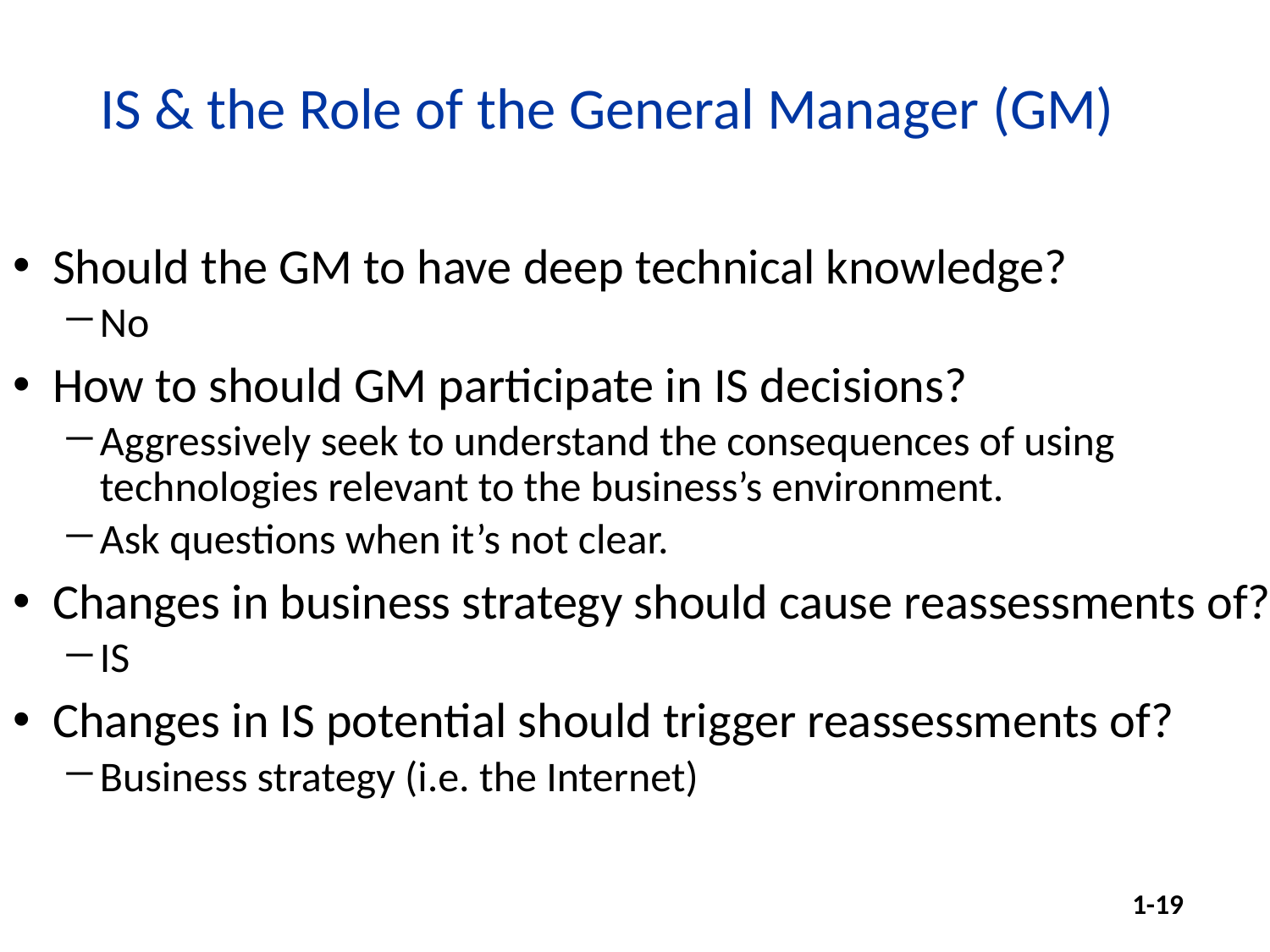

# IS & the Role of the General Manager (GM)
Should the GM to have deep technical knowledge?
No
How to should GM participate in IS decisions?
Aggressively seek to understand the consequences of using technologies relevant to the business’s environment.
Ask questions when it’s not clear.
Changes in business strategy should cause reassessments of?
IS
Changes in IS potential should trigger reassessments of?
Business strategy (i.e. the Internet)